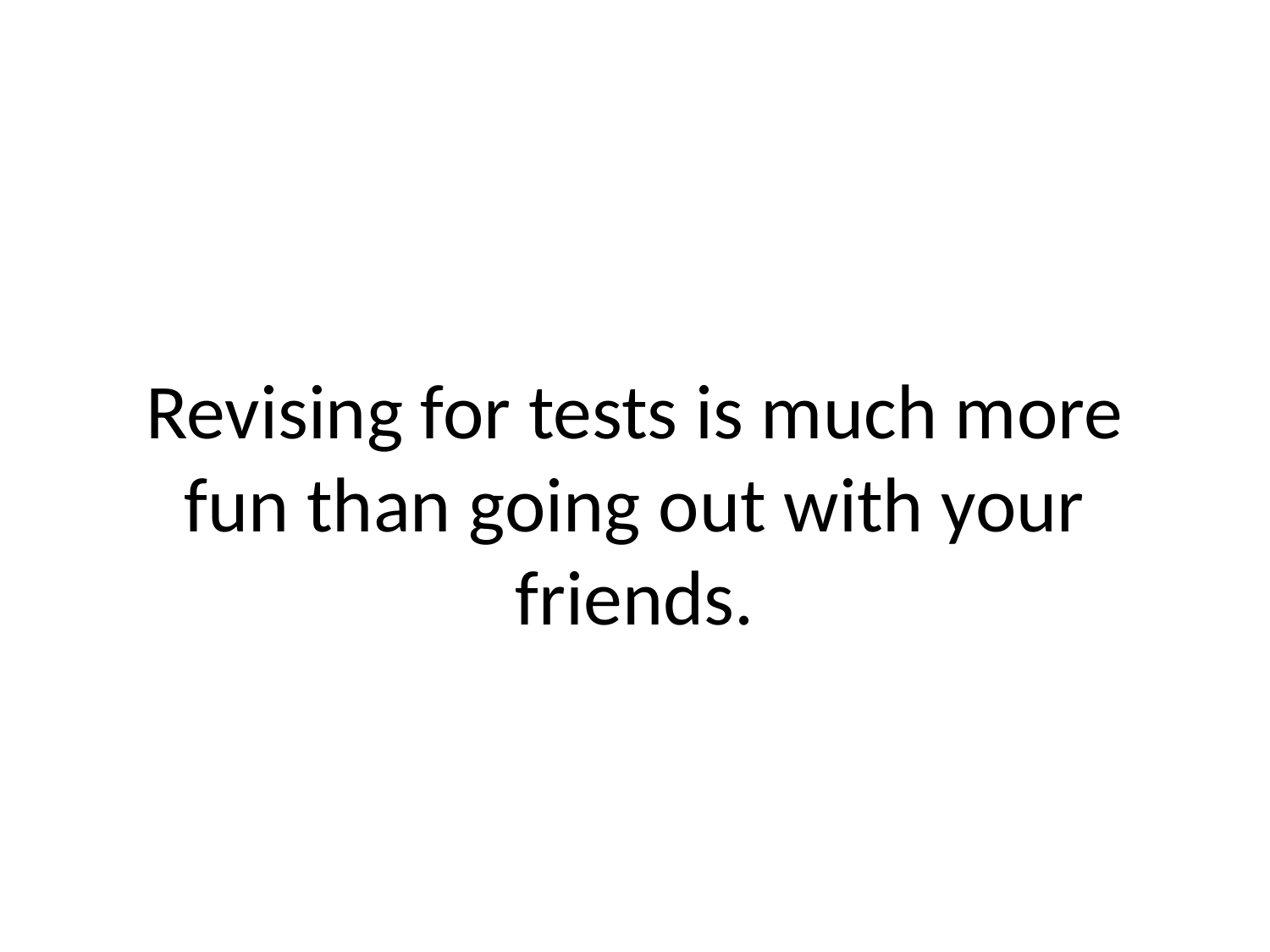

# Revising for tests is much more fun than going out with your friends.